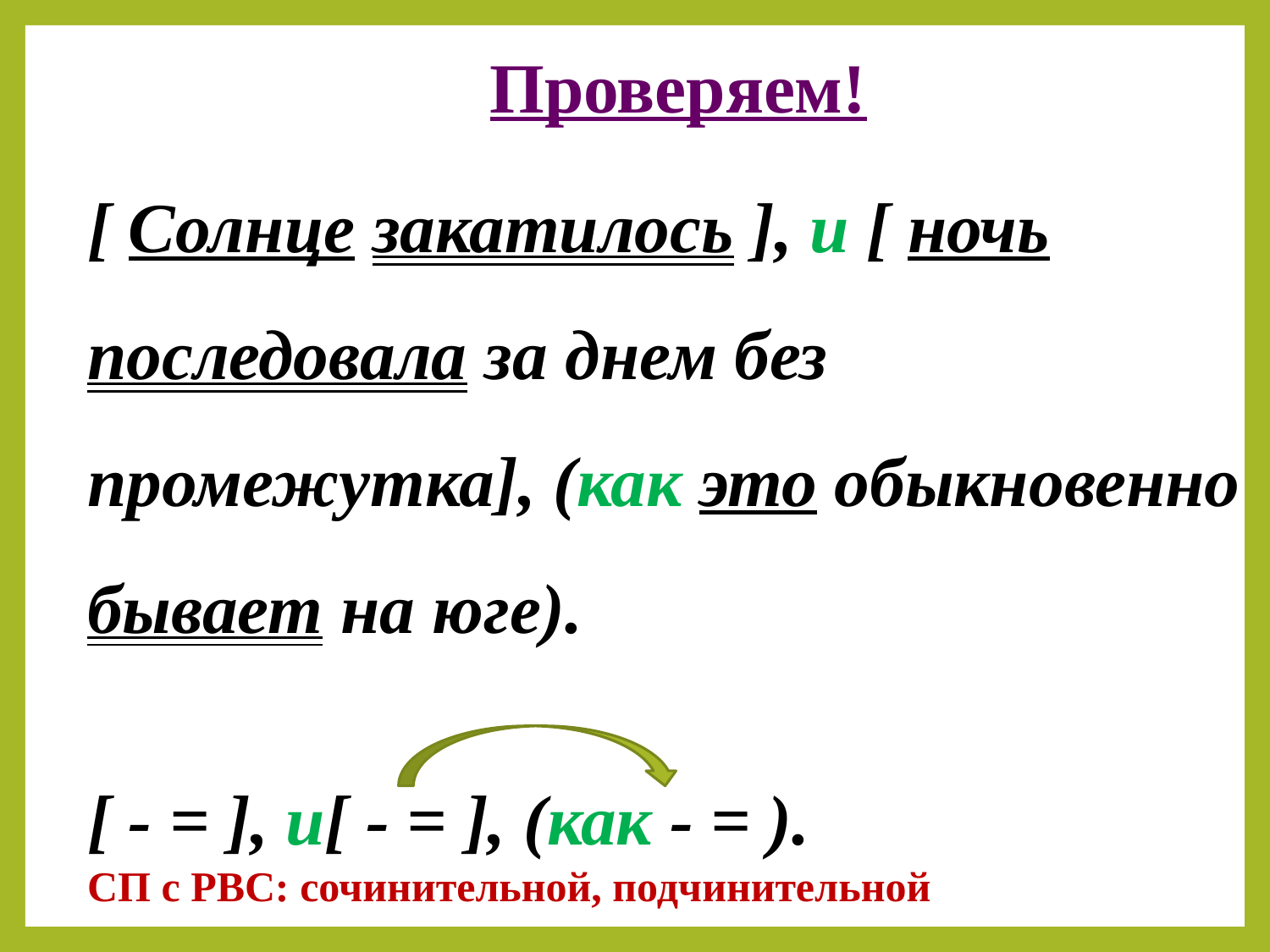

Проверяем!
[ Солнце закатилось ], и [ ночь последовала за днем без промежутка], (как это обыкновенно бывает на юге).

[ - = ], и[ - = ], (как - = ).
СП с РВС: сочинительной, подчинительной